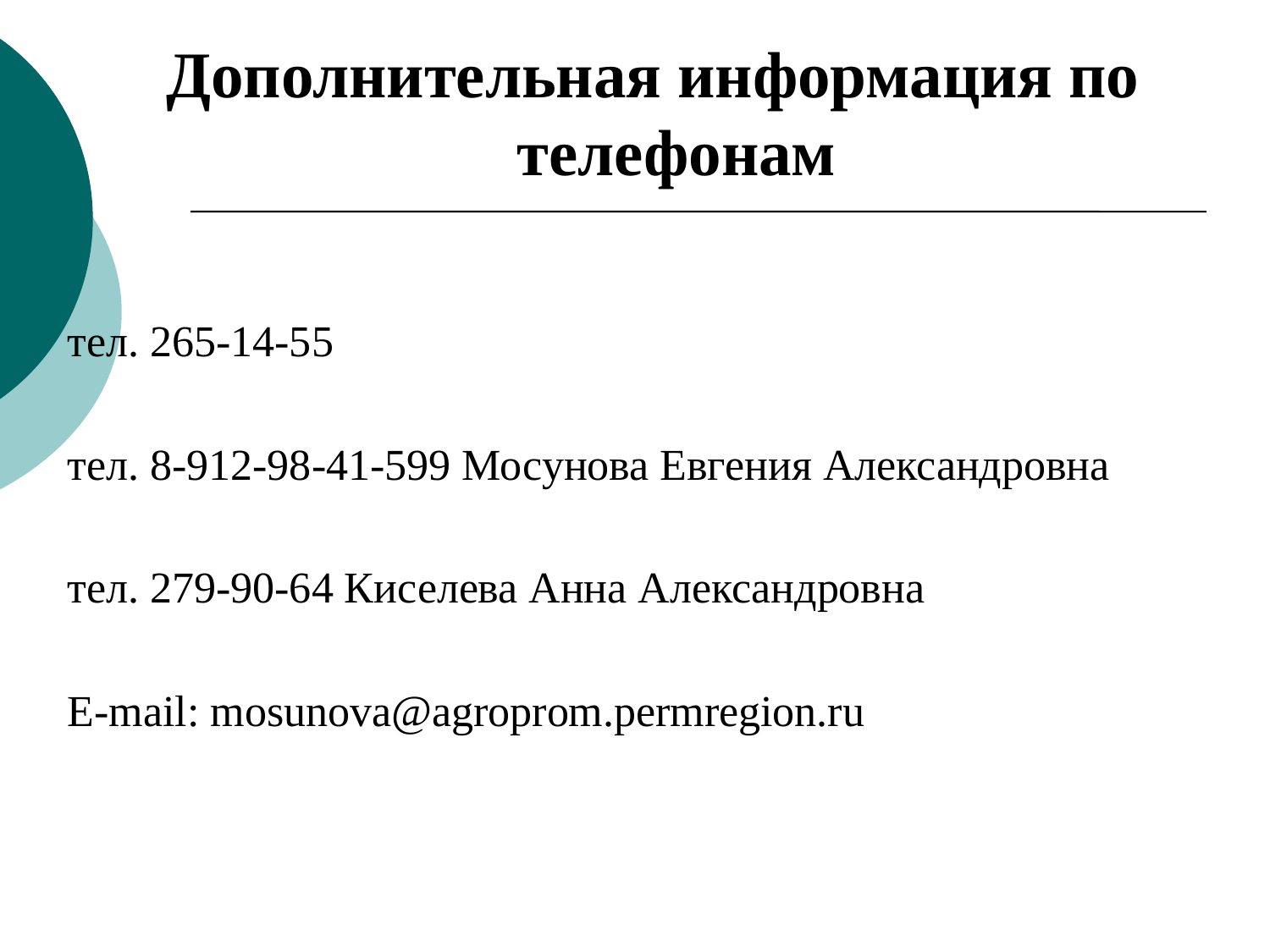

Дополнительная информация по телефонам
тел. 265-14-55

тел. 8-912-98-41-599 Мосунова Евгения Александровна

тел. 279-90-64 Киселева Анна Александровна

Е-mail: mosunova@agroprom.permregion.ru